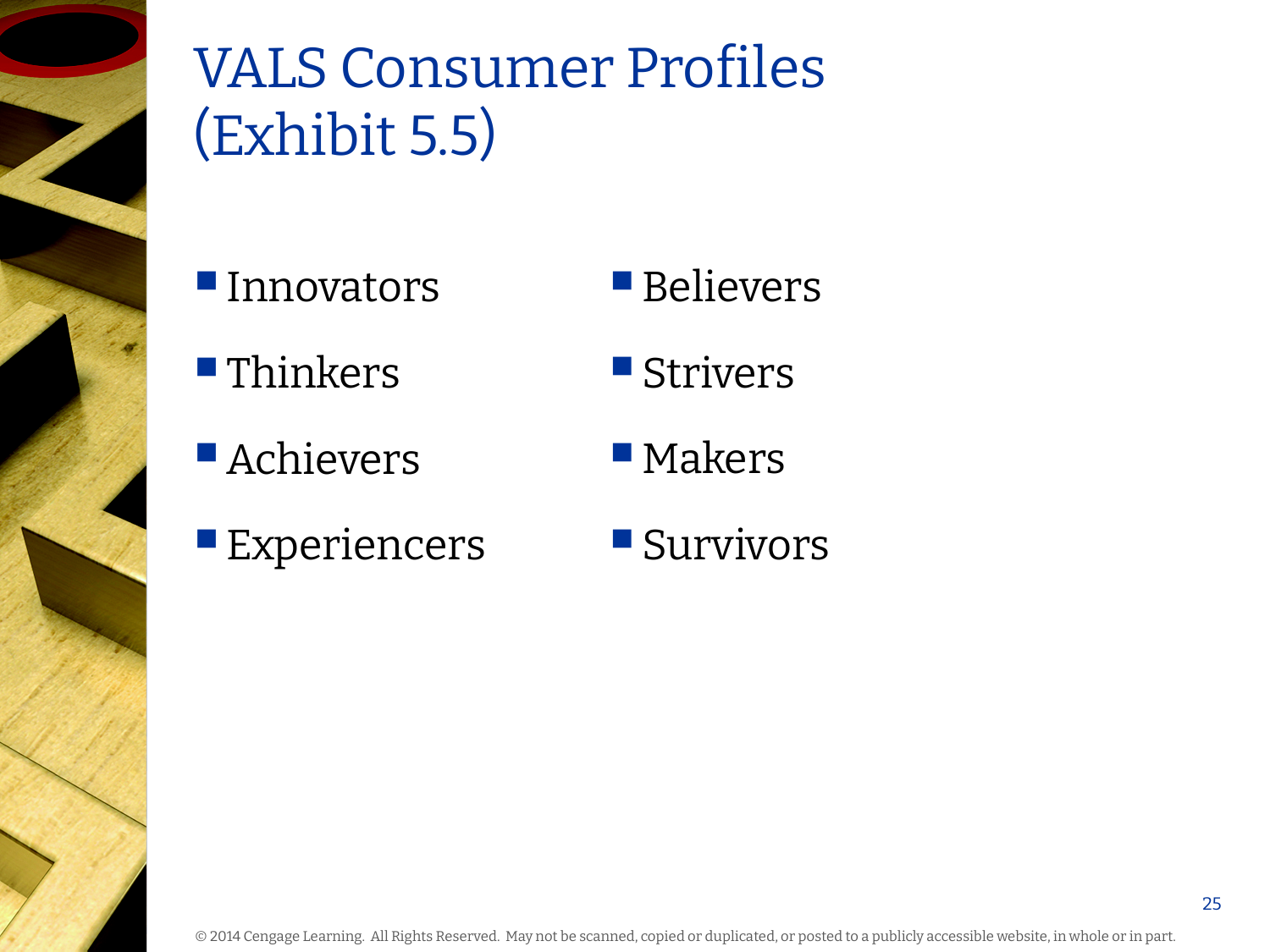

# VALS Consumer Profiles (Exhibit 5.5)

Believers
Strivers
Makers
Survivors

Innovators
Thinkers
Achievers
Experiencers
25